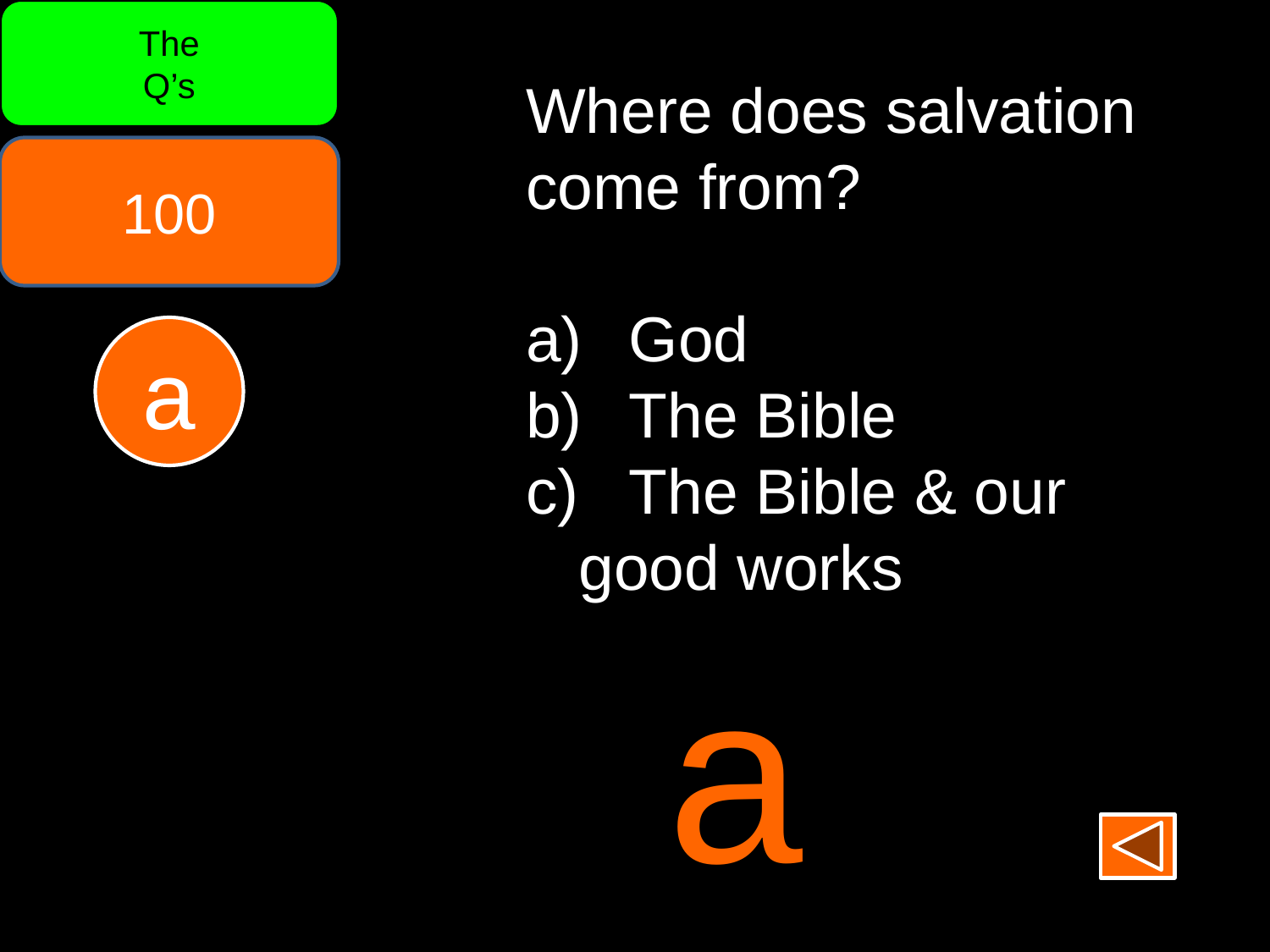

The
Q’s
Where does salvation
come from?

God
The Bible
The Bible & our
   good works
100
a
a